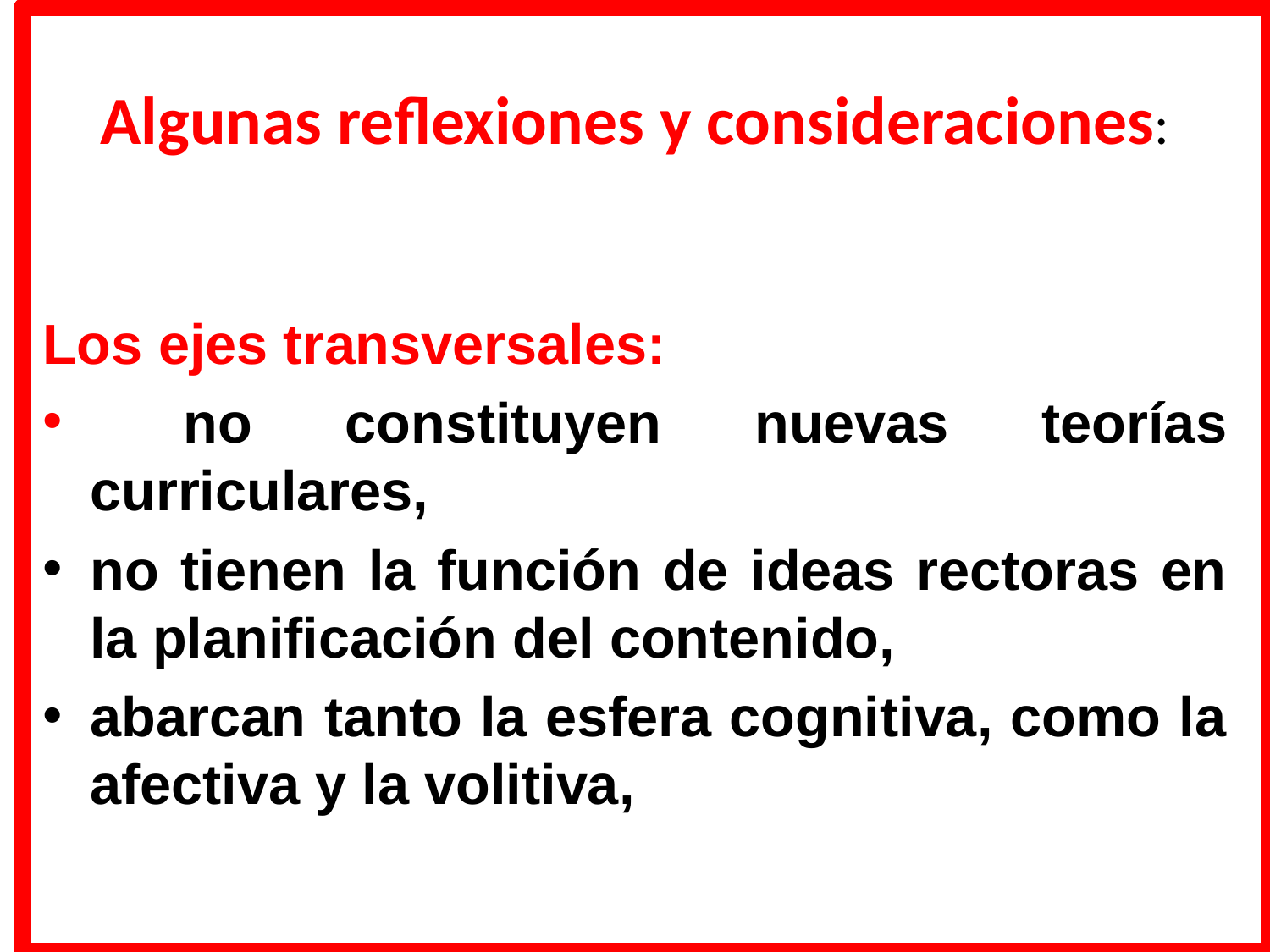

# Algunas reflexiones y consideraciones:

Los ejes transversales:
 no constituyen nuevas teorías curriculares,
no tienen la función de ideas rectoras en la planificación del contenido,
abarcan tanto la esfera cognitiva, como la afectiva y la volitiva,